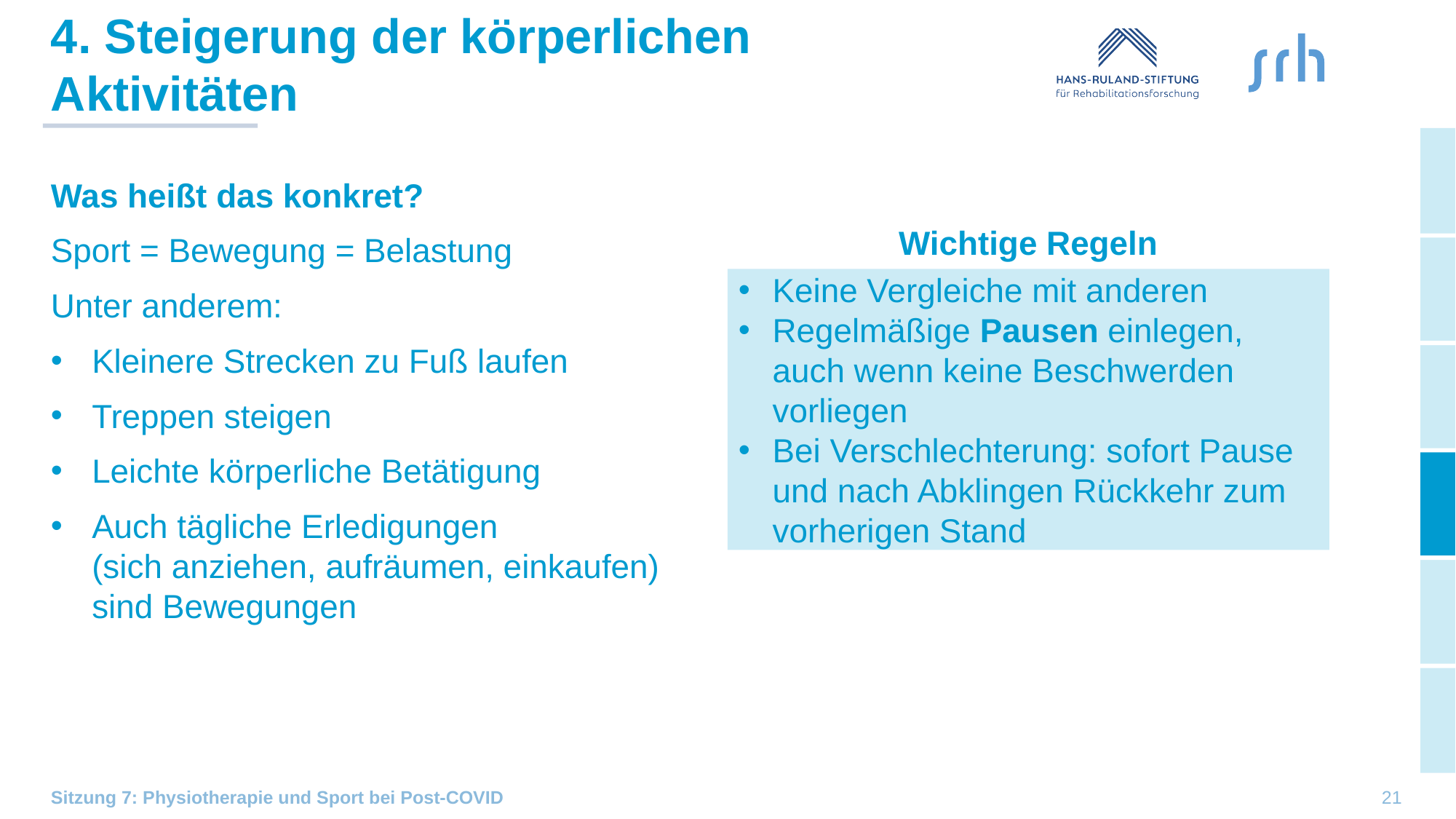

# 4. Steigerung der körperlichen Aktivitäten
Was heißt das konkret?
Sport = Bewegung = Belastung
Unter anderem:
Kleinere Strecken zu Fuß laufen
Treppen steigen
Leichte körperliche Betätigung
Auch tägliche Erledigungen
(sich anziehen, aufräumen, einkaufen)
sind Bewegungen
Wichtige Regeln
Keine Vergleiche mit anderen
Regelmäßige Pausen einlegen, auch wenn keine Beschwerden vorliegen
Bei Verschlechterung: sofort Pause und nach Abklingen Rückkehr zum vorherigen Stand
21
Sitzung 7: Physiotherapie und Sport bei Post-COVID